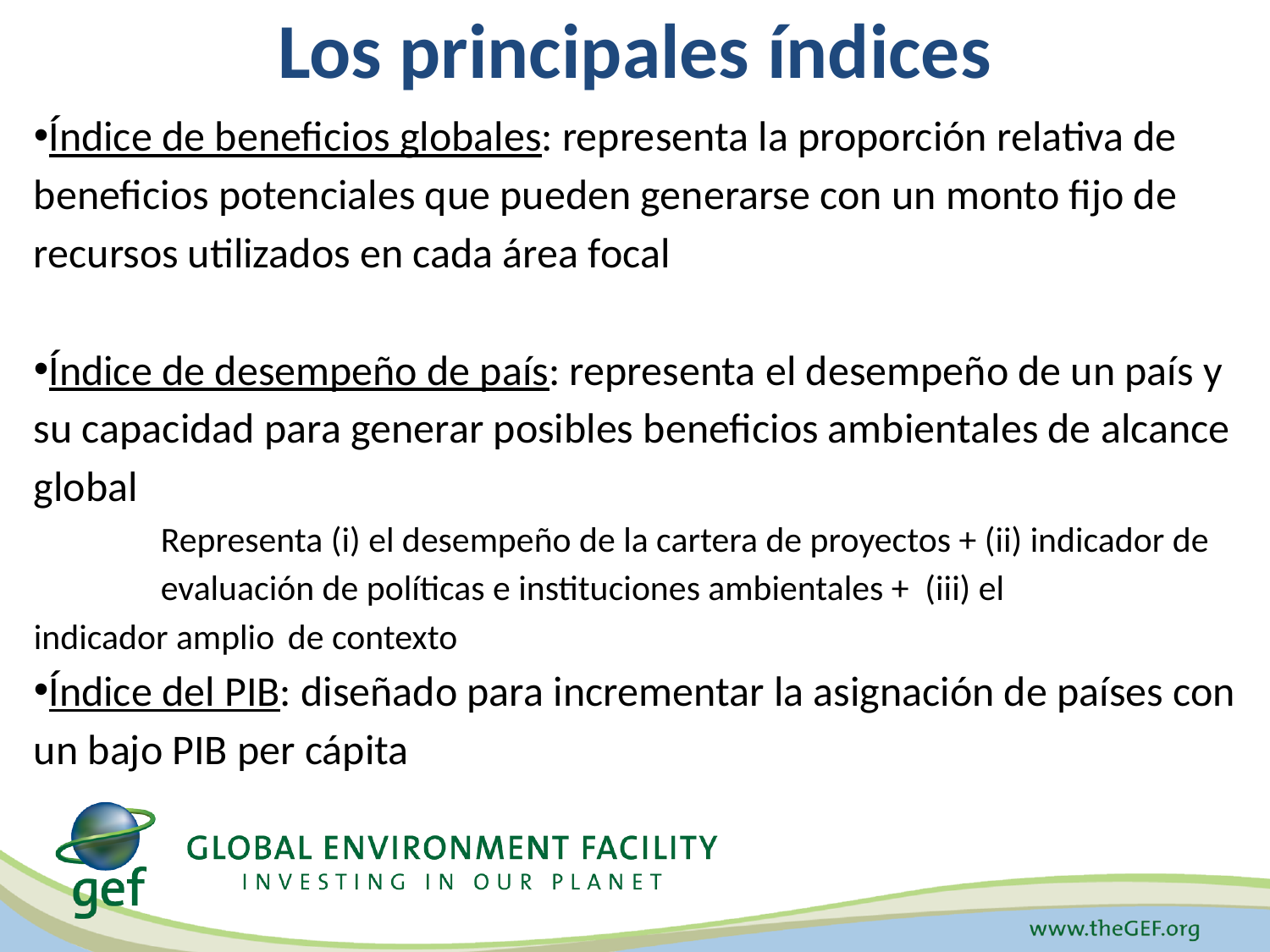

# Los principales índices
Índice de beneficios globales: representa la proporción relativa de beneficios potenciales que pueden generarse con un monto fijo de recursos utilizados en cada área focal

Índice de desempeño de país: representa el desempeño de un país y su capacidad para generar posibles beneficios ambientales de alcance global
	Representa (i) el desempeño de la cartera de proyectos + (ii) indicador de 	evaluación de políticas e instituciones ambientales +  (iii) el 		indicador amplio 	de contexto
Índice del PIB: diseñado para incrementar la asignación de países con un bajo PIB per cápita